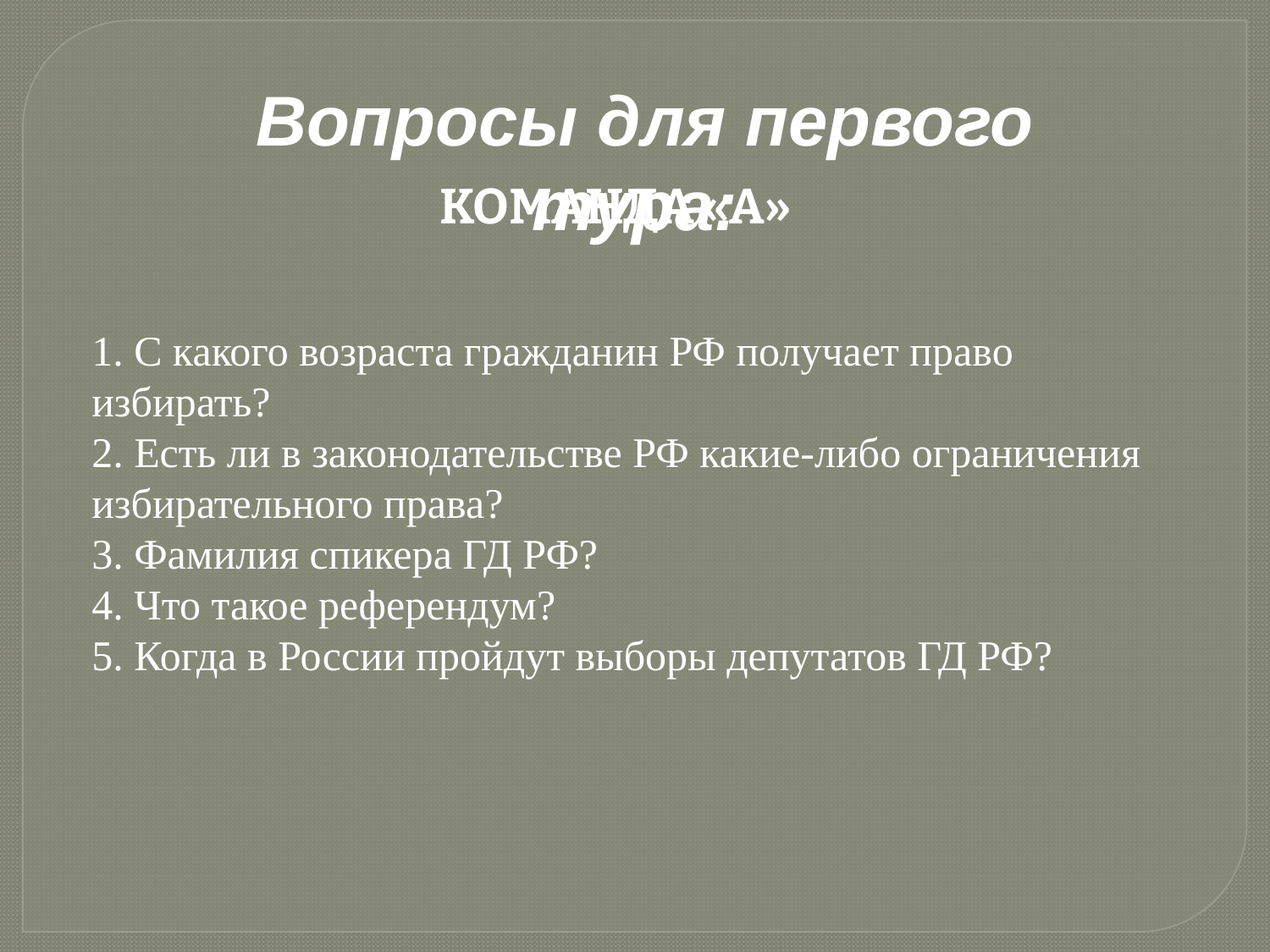

Вопросы для первого тура:
КОМАНДА «А»
1. С какого возраста гражданин РФ получает право избирать?
2. Есть ли в законодательстве РФ какие-либо ограничения избирательного права?
3. Фамилия спикера ГД РФ?
4. Что такое референдум?
5. Когда в России пройдут выборы депутатов ГД РФ?